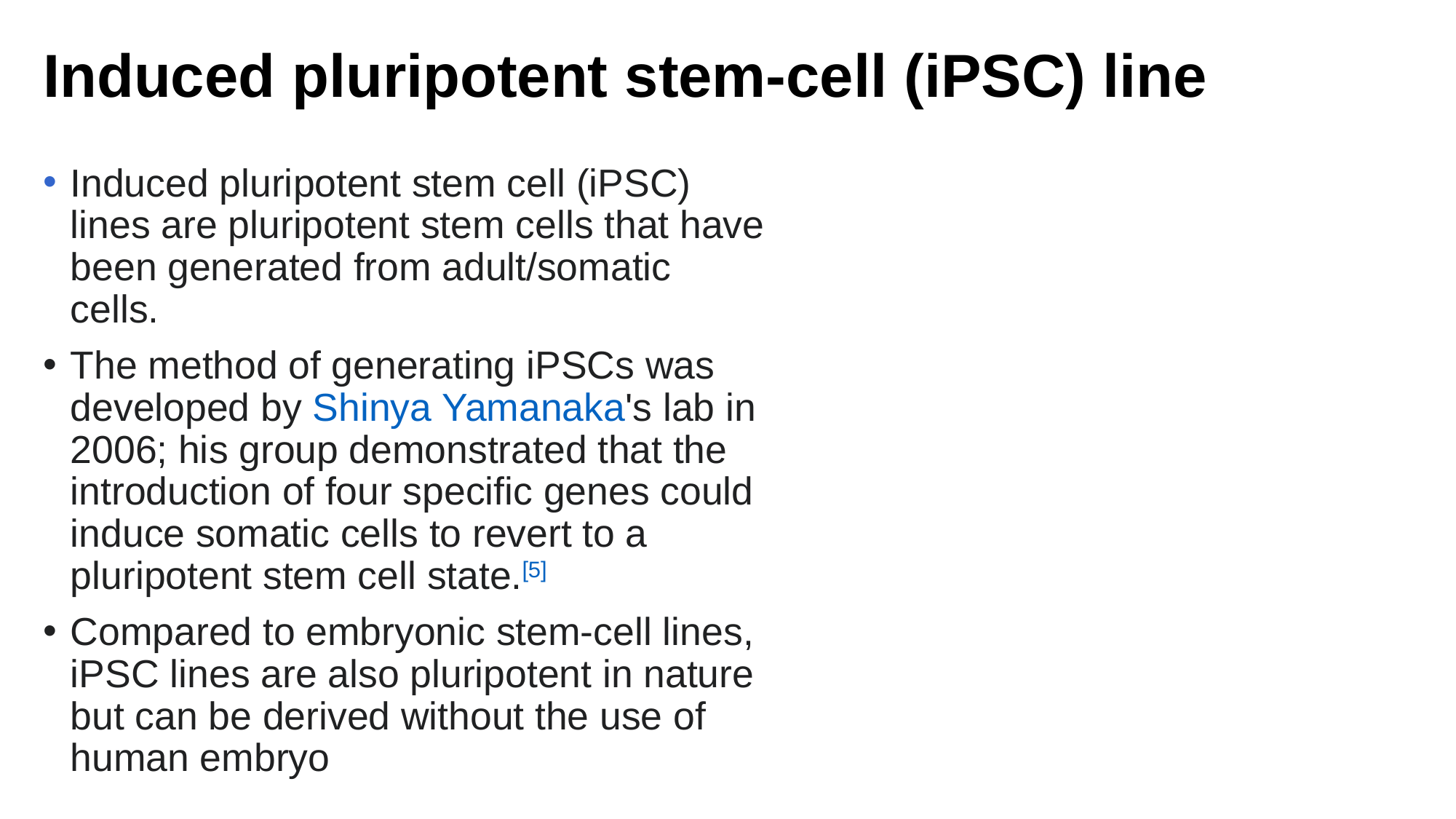

# Induced pluripotent stem-cell (iPSC) line
Induced pluripotent stem cell (iPSC) lines are pluripotent stem cells that have been generated from adult/somatic cells.
The method of generating iPSCs was developed by Shinya Yamanaka's lab in 2006; his group demonstrated that the introduction of four specific genes could induce somatic cells to revert to a pluripotent stem cell state.[5]
Compared to embryonic stem-cell lines, iPSC lines are also pluripotent in nature but can be derived without the use of human embryo